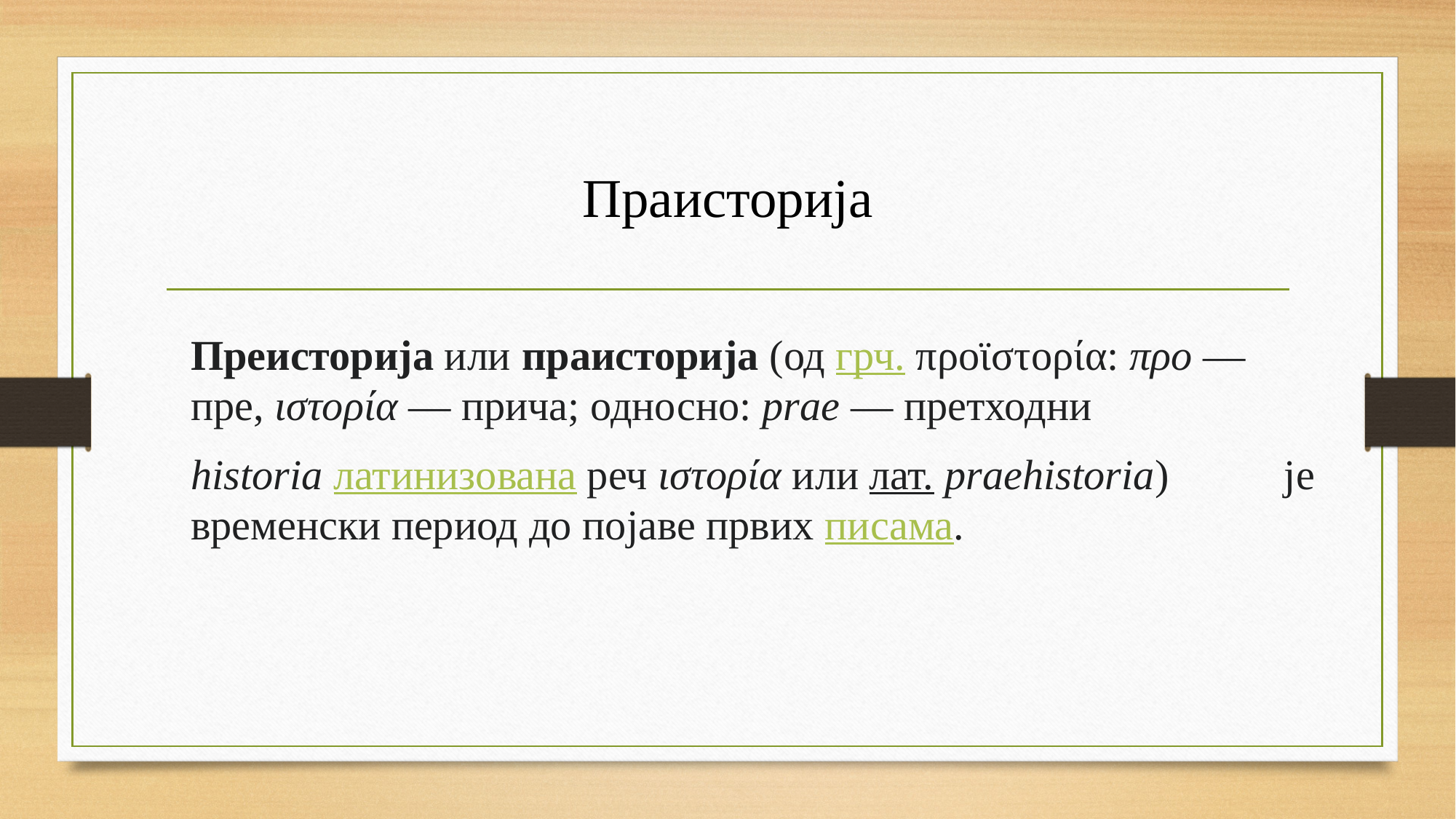

# Праисторија

Преисторија или праисторија (од грч. προϊστορία: προ — пре, ιστορία — прича; односно: prae — претходни
historia латинизована реч ιστορία или лат. praehistoria) је временски период до појаве првих писама.